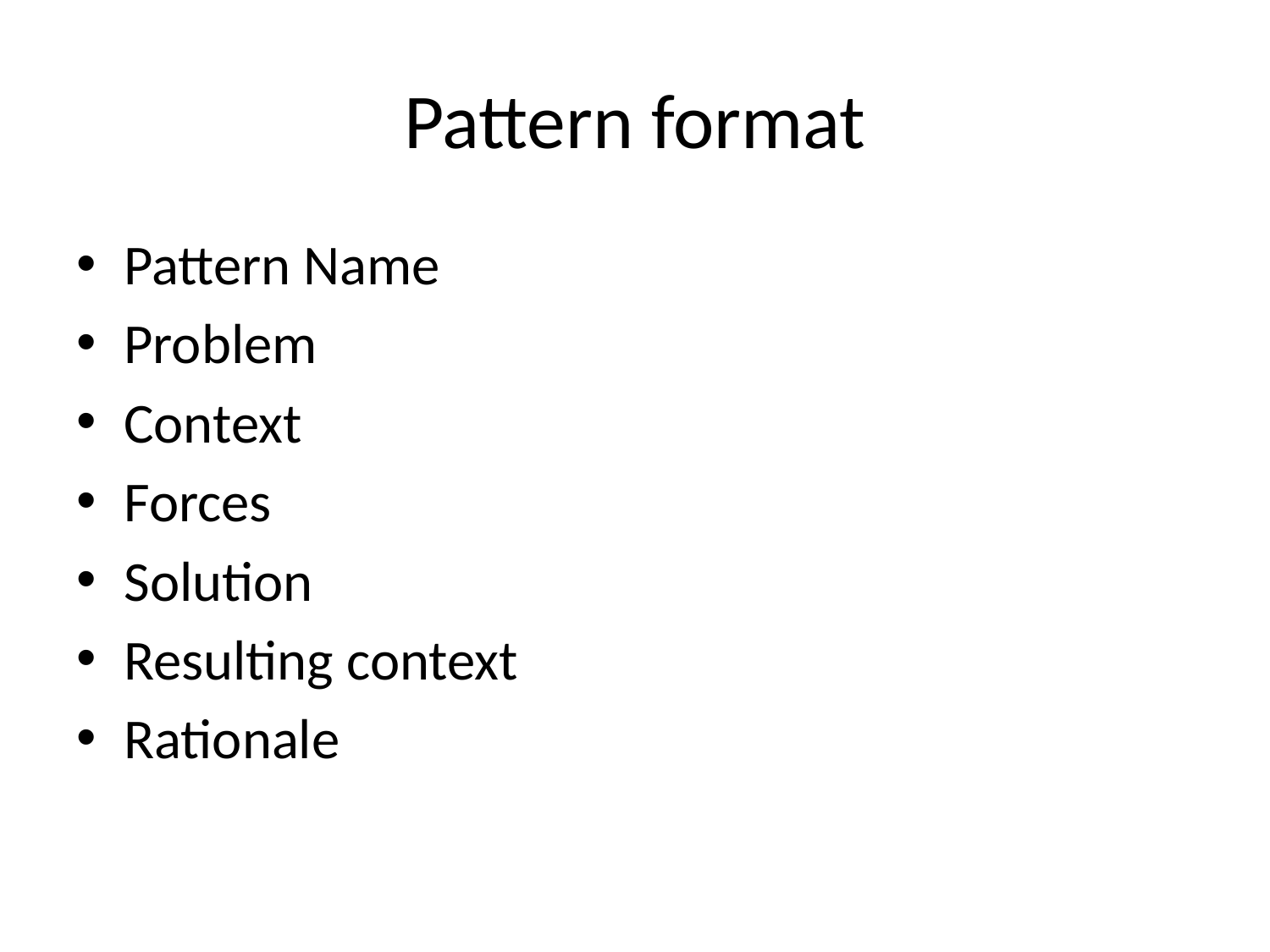

# Pattern format
Pattern Name
Problem
Context
Forces
Solution
Resulting context
Rationale